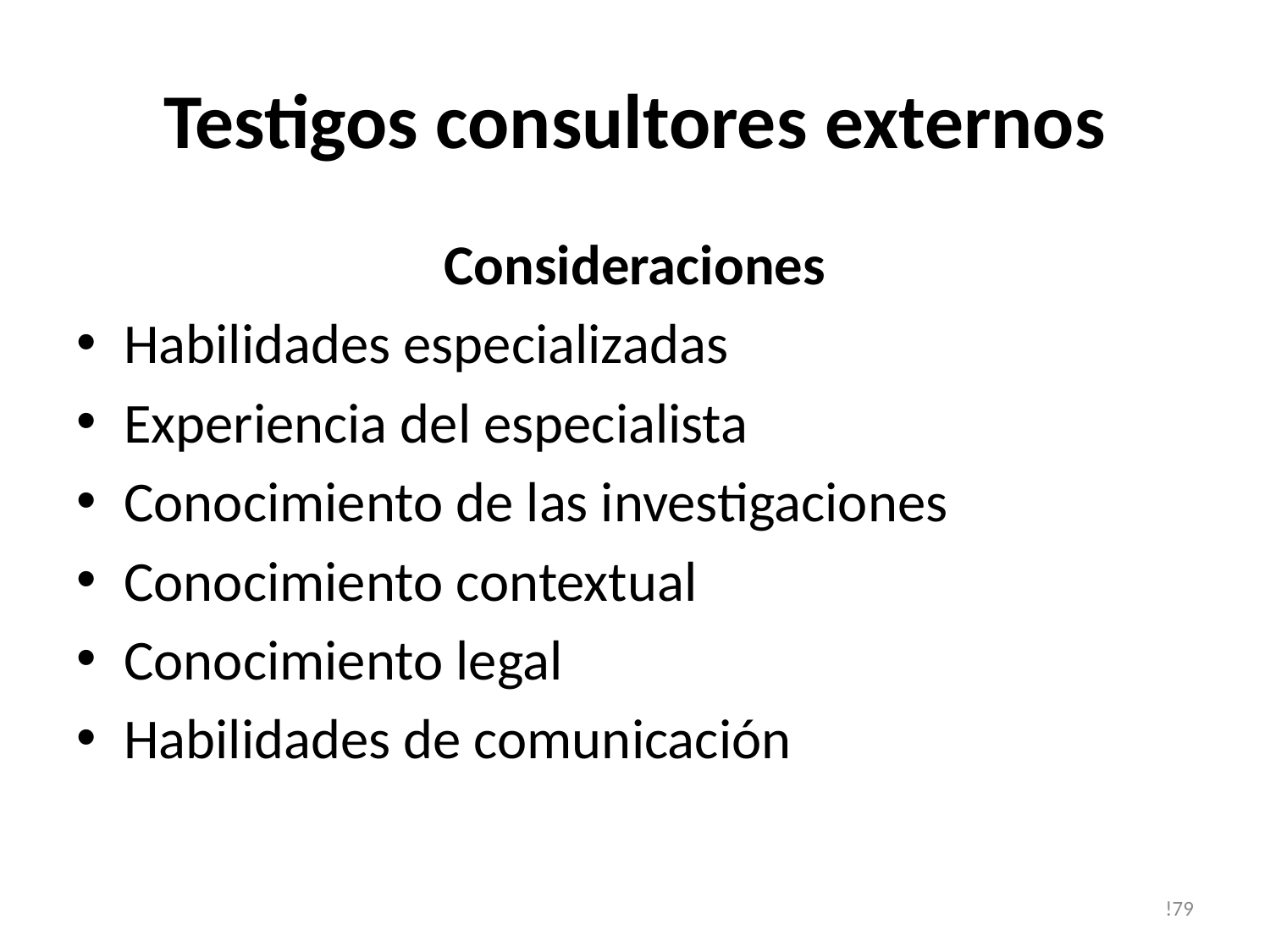

# Testigos consultores externos
Consideraciones
Habilidades especializadas
Experiencia del especialista
Conocimiento de las investigaciones
Conocimiento contextual
Conocimiento legal
Habilidades de comunicación
!79